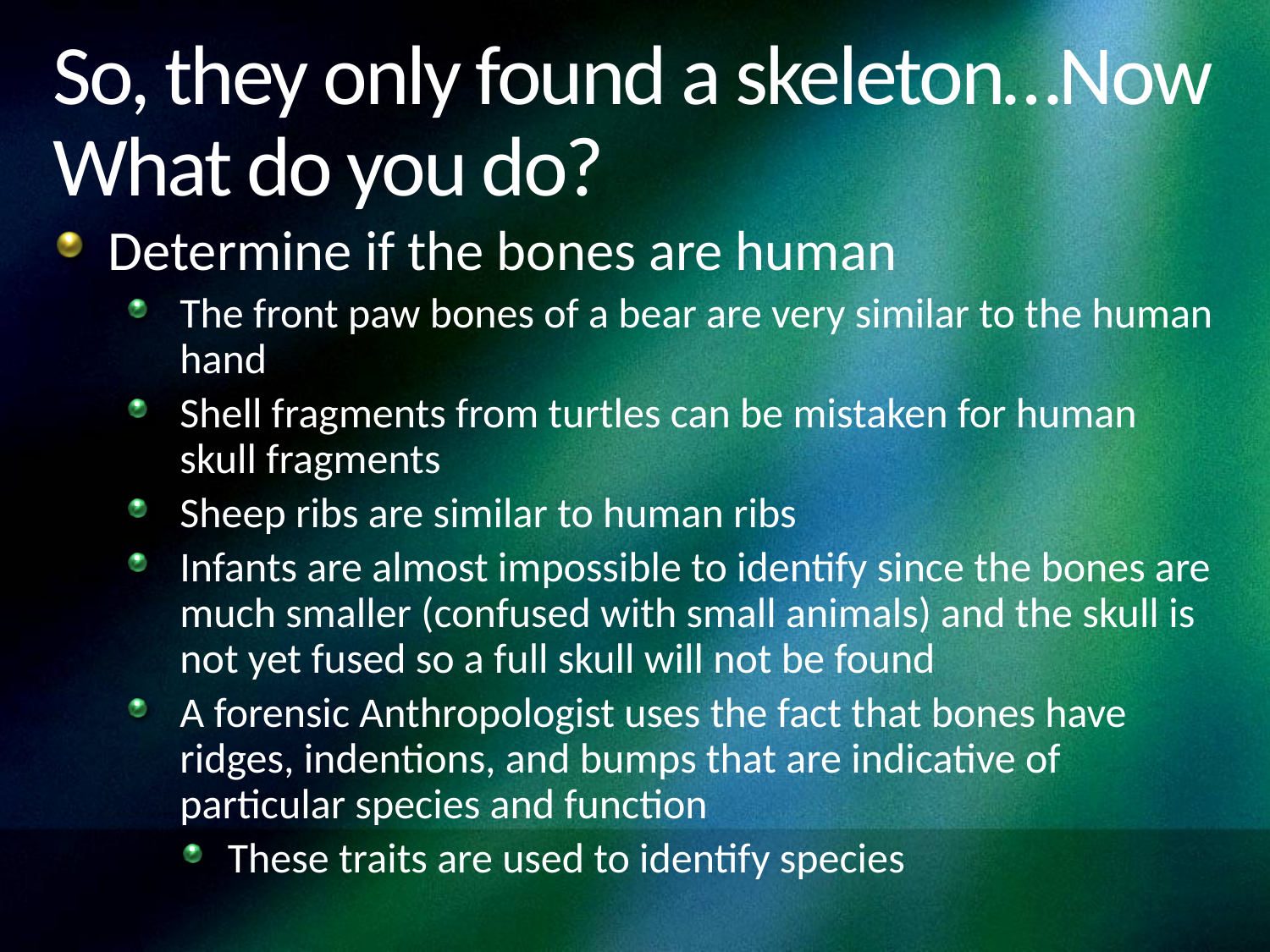

# So, they only found a skeleton…Now What do you do?
Determine if the bones are human
The front paw bones of a bear are very similar to the human hand
Shell fragments from turtles can be mistaken for human skull fragments
Sheep ribs are similar to human ribs
Infants are almost impossible to identify since the bones are much smaller (confused with small animals) and the skull is not yet fused so a full skull will not be found
A forensic Anthropologist uses the fact that bones have ridges, indentions, and bumps that are indicative of particular species and function
These traits are used to identify species